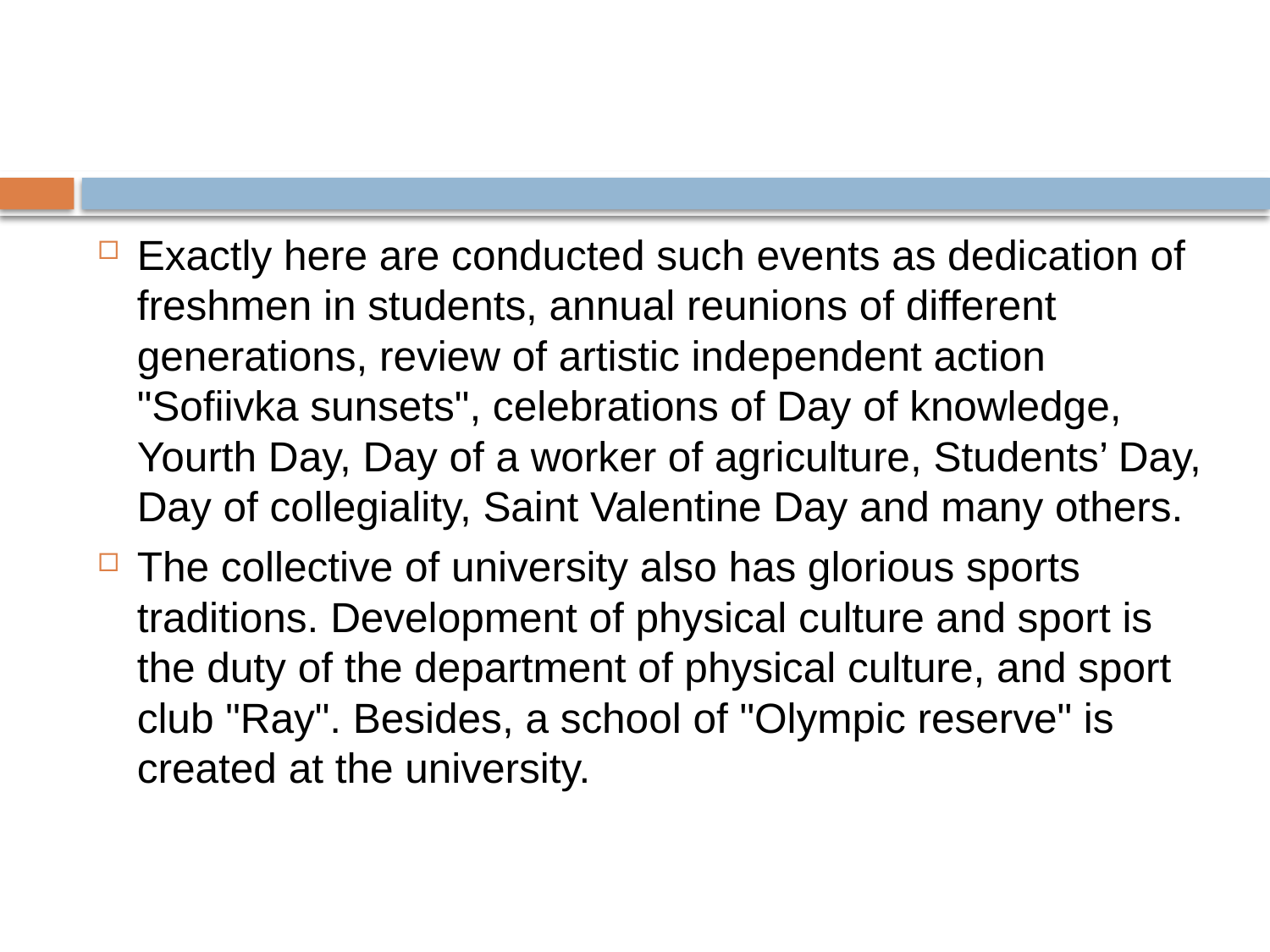

#
Exactly here are conducted such events as dedication of freshmen in students, annual reunions of different generations, review of artistic independent action "Sofiivka sunsets", celebrations of Day of knowledge, Yourth Day, Day of a worker of agriculture, Students’ Day, Day of collegiality, Saint Valentine Day and many others.
The collective of university also has glorious sports traditions. Development of physical culture and sport is the duty of the department of physical culture, and sport club "Ray". Besides, a school of "Olympic reserve" is created at the university.